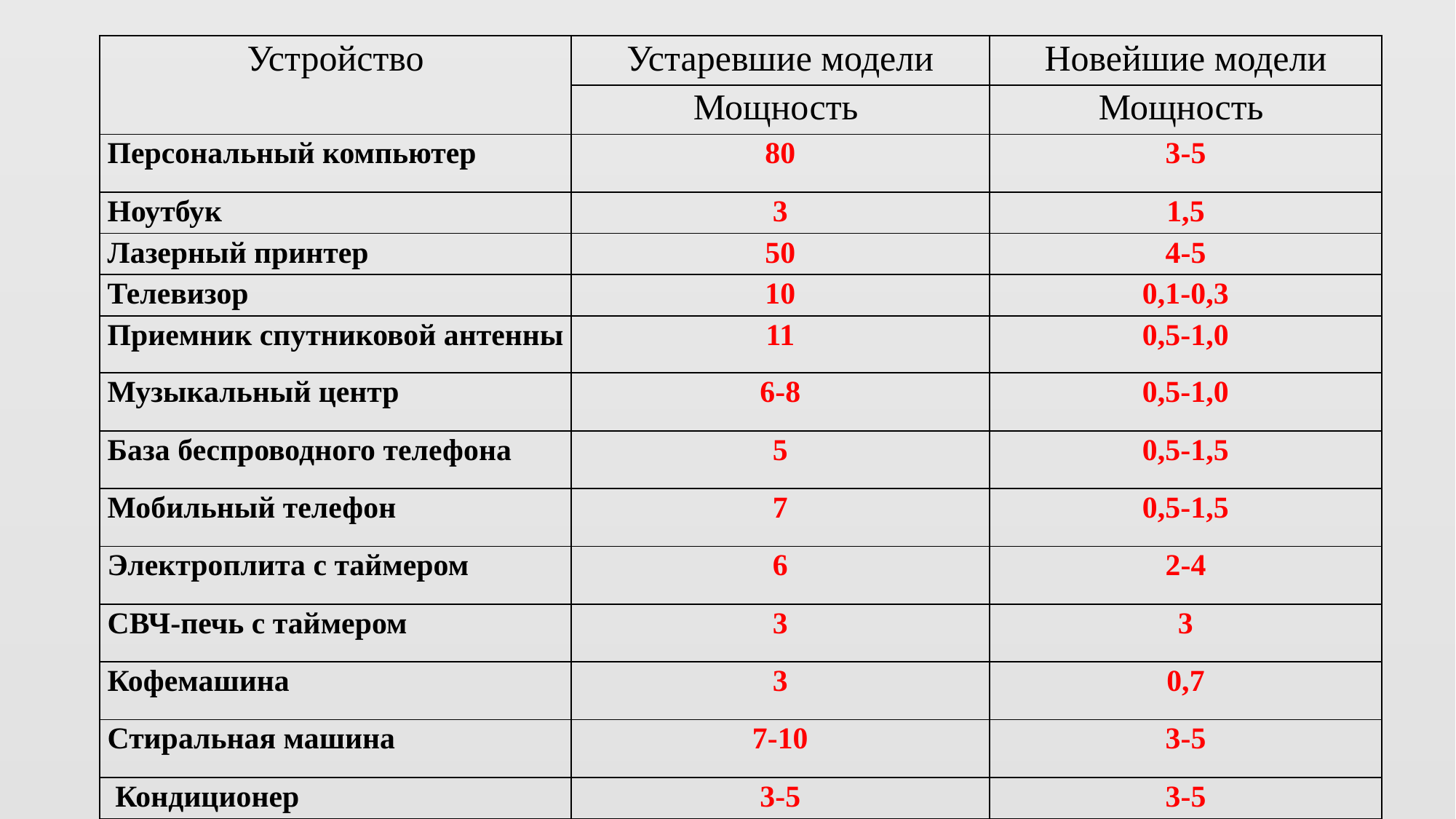

| Устройство | Устаревшие модели | Новейшие модели |
| --- | --- | --- |
|  | Мощность | Мощность |
| Персональный компьютер | 80 | 3-5 |
| Ноутбук | 3 | 1,5 |
| Лазерный принтер | 50 | 4-5 |
| Телевизор | 10 | 0,1-0,3 |
| Приемник спутниковой антенны | 11 | 0,5-1,0 |
| Музыкальный центр | 6-8 | 0,5-1,0 |
| База беспроводного телефона | 5 | 0,5-1,5 |
| Мобильный телефон | 7 | 0,5-1,5 |
| Электроплита с таймером | 6 | 2-4 |
| СВЧ-печь с таймером | 3 | 3 |
| Кофемашина | 3 | 0,7 |
| Стиральная машина | 7-10 | 3-5 |
| Кондиционер | 3-5 | 3-5 |